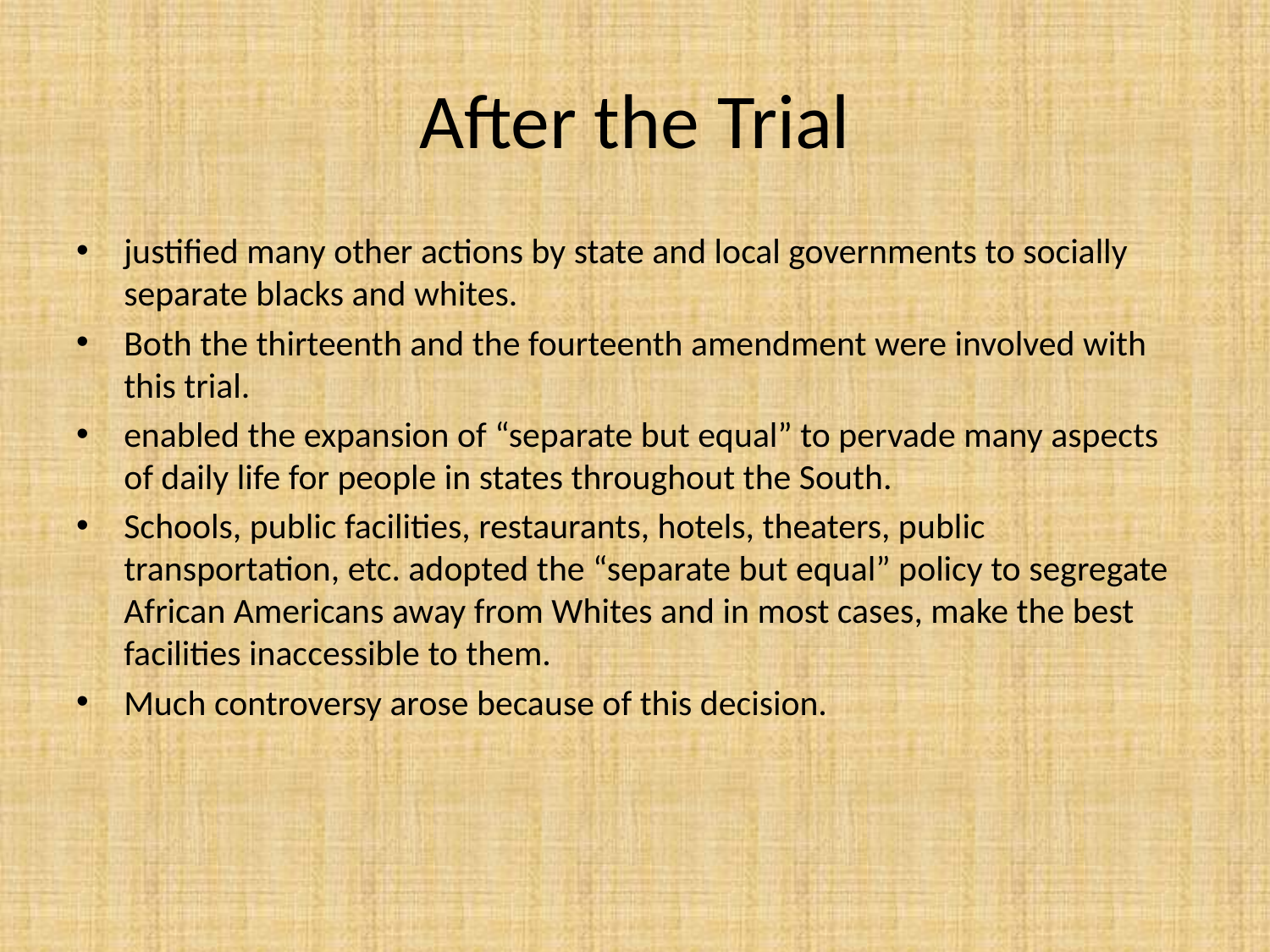

# After the Trial
justified many other actions by state and local governments to socially separate blacks and whites.
Both the thirteenth and the fourteenth amendment were involved with this trial.
enabled the expansion of “separate but equal” to pervade many aspects of daily life for people in states throughout the South.
Schools, public facilities, restaurants, hotels, theaters, public transportation, etc. adopted the “separate but equal” policy to segregate African Americans away from Whites and in most cases, make the best facilities inaccessible to them.
Much controversy arose because of this decision.